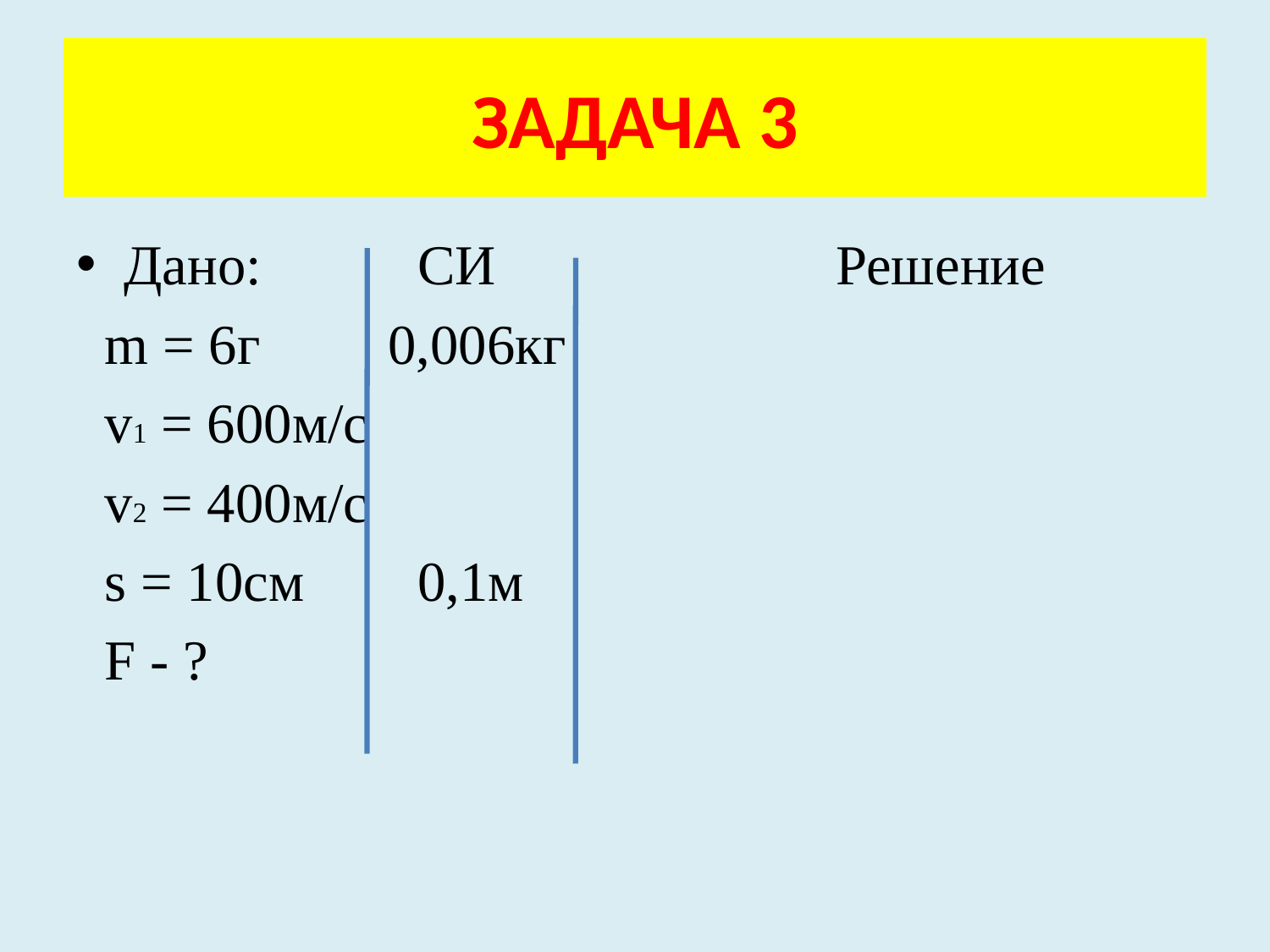

# ЗАДАЧА 3
Дано:           СИ                        Решение
  m = 6г         0,006кг
  v1 = 600м/с
  v2 = 400м/с
  s = 10см        0,1м
  F - ?